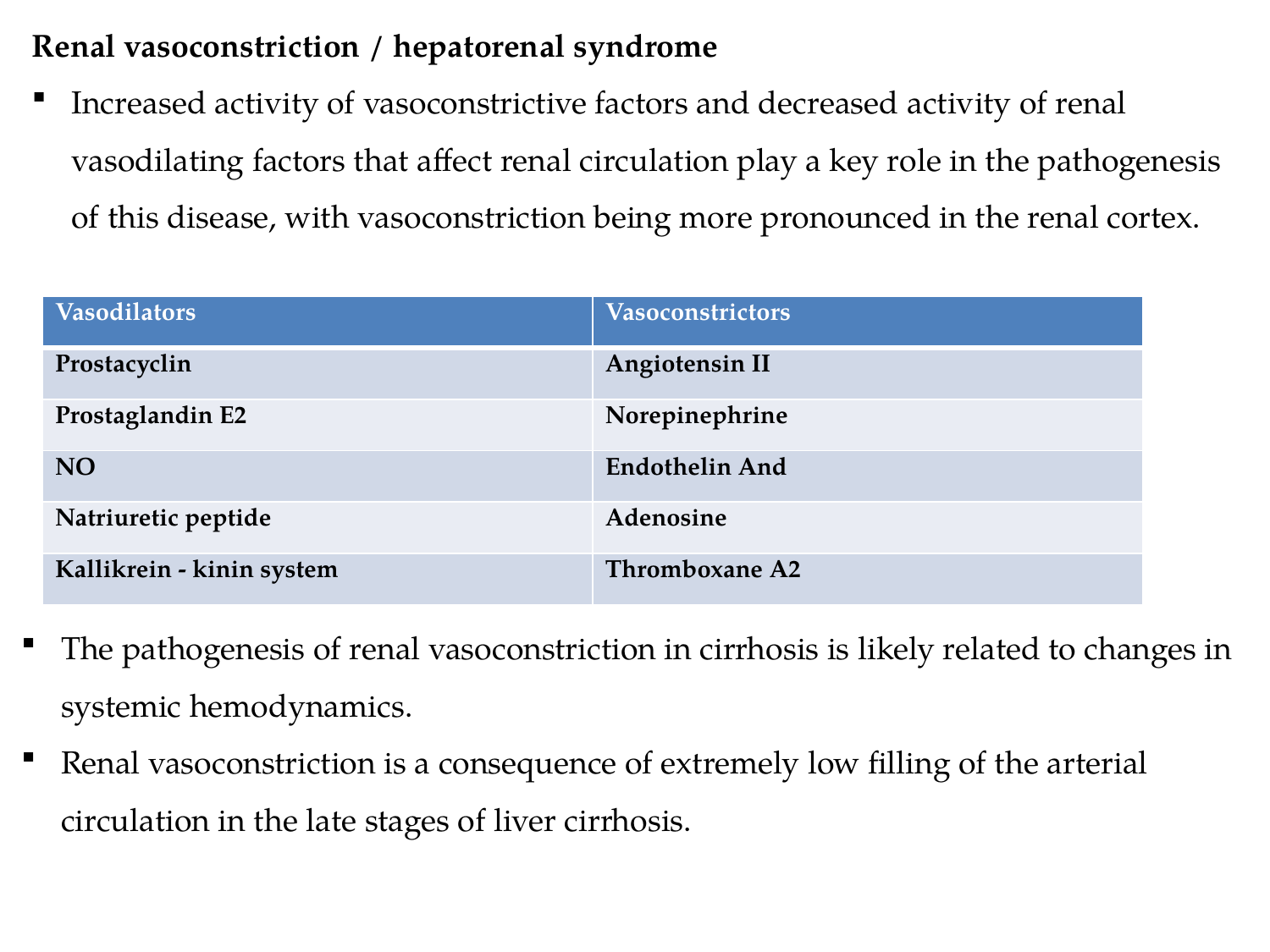

Renal vasoconstriction / hepatorenal syndrome
Increased activity of vasoconstrictive factors and decreased activity of renal vasodilating factors that affect renal circulation play a key role in the pathogenesis of this disease, with vasoconstriction being more pronounced in the renal cortex.

| Vasodilators | Vasoconstrictors |
| --- | --- |
| Prostacyclin | Angiotensin II |
| Prostaglandin E2 | Norepinephrine |
| NO | Endothelin And |
| Natriuretic peptide | Adenosine |
| Kallikrein - kinin system | Thromboxane A2 |
The pathogenesis of renal vasoconstriction in cirrhosis is likely related to changes in systemic hemodynamics.
Renal vasoconstriction is a consequence of extremely low filling of the arterial circulation in the late stages of liver cirrhosis.